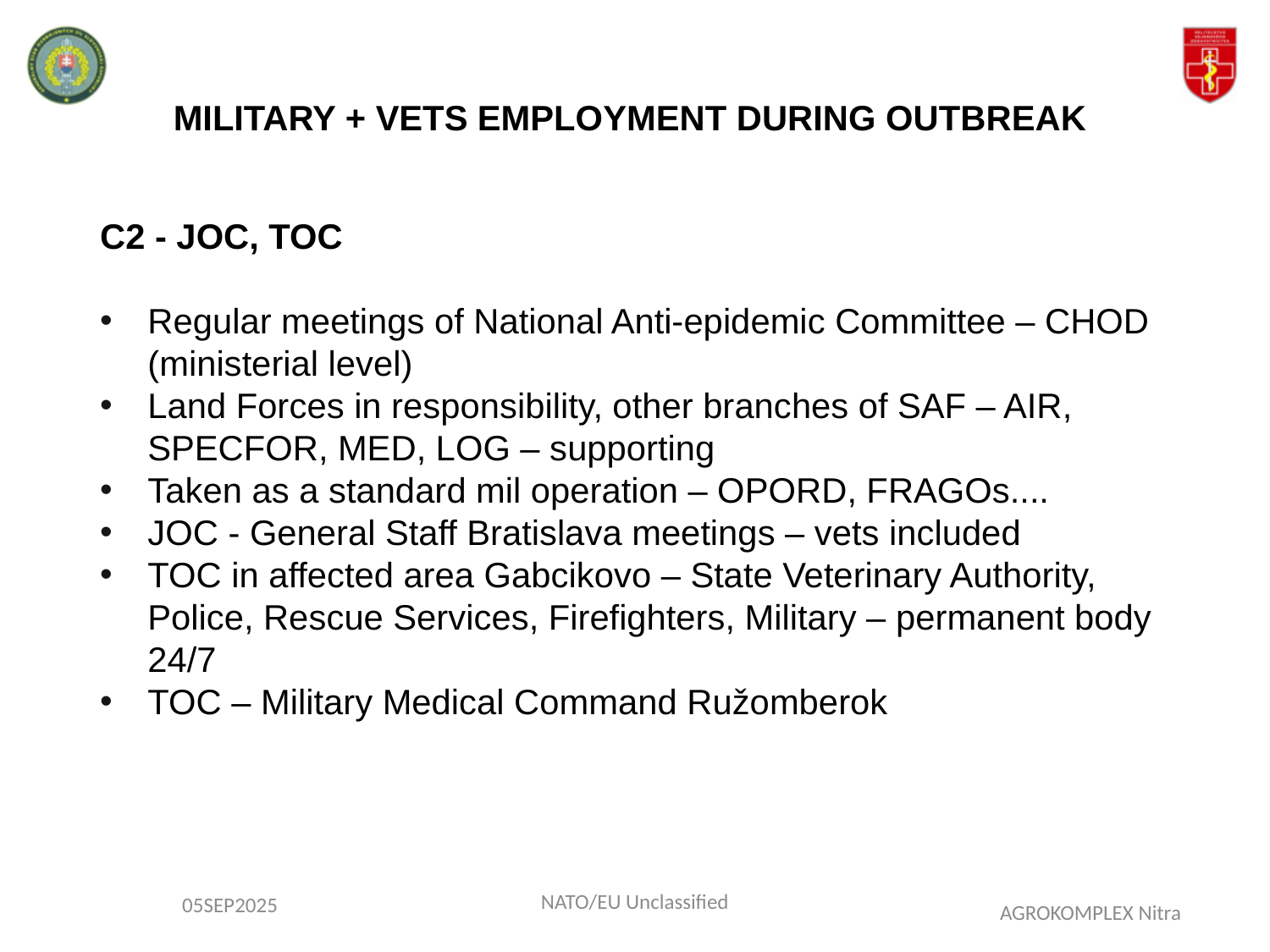

MILITARY + VETS EMPLOYMENT DURING OUTBREAK

C2 - JOC, TOC

Regular meetings of National Anti-epidemic Committee – CHOD (ministerial level)
Land Forces in responsibility, other branches of SAF – AIR, SPECFOR, MED, LOG – supporting
Taken as a standard mil operation – OPORD, FRAGOs....
JOC - General Staff Bratislava meetings – vets included
TOC in affected area Gabcikovo – State Veterinary Authority, Police, Rescue Services, Firefighters, Military – permanent body 24/7
TOC – Military Medical Command Ružomberok
NATO/EU Unclassified
05SEP2025
AGROKOMPLEX Nitra